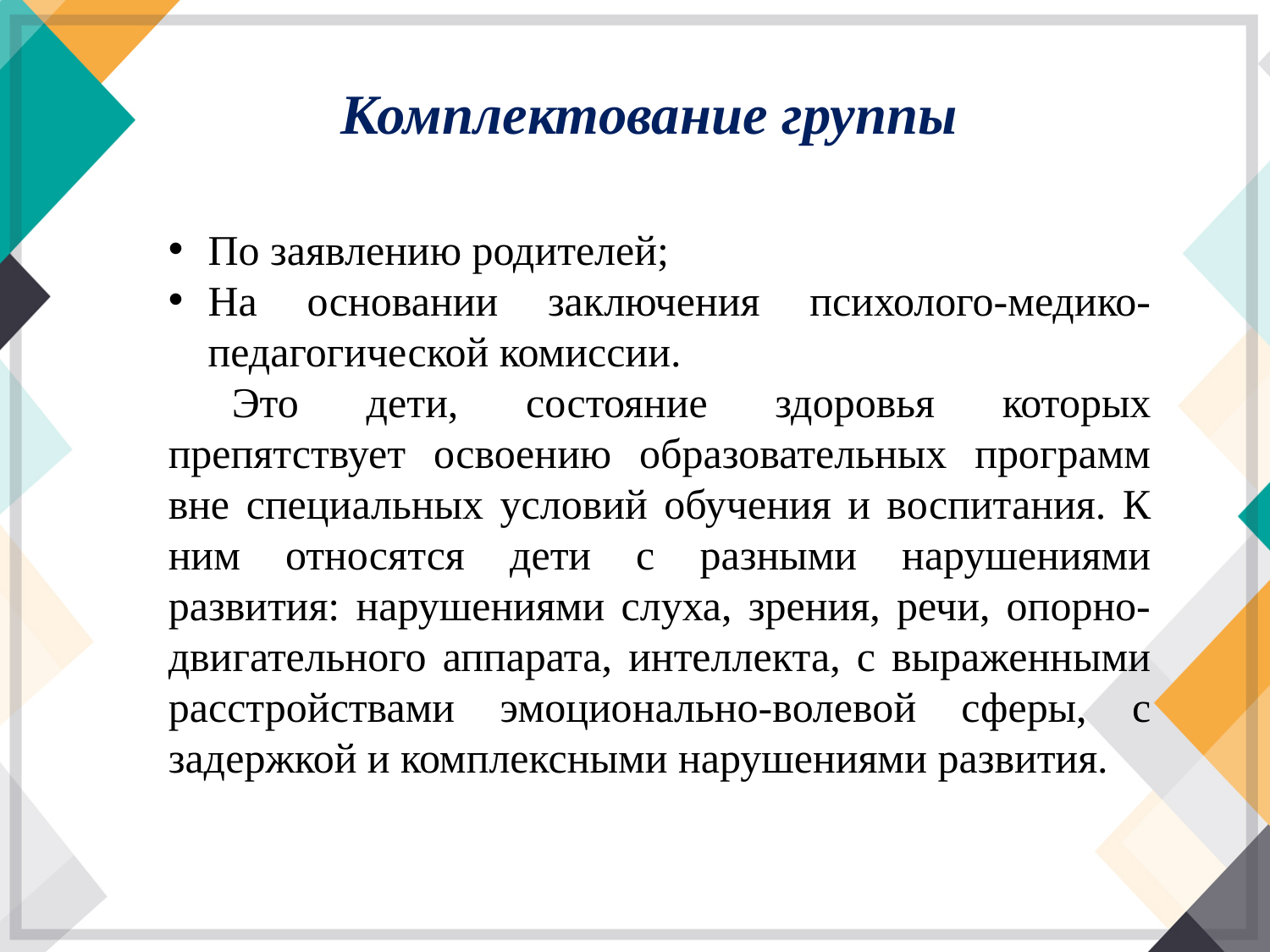

Комплектование группы
По заявлению родителей;
На основании заключения психолого-медико-педагогической комиссии.
Это дети, состояние здоровья которых препятствует освоению образовательных программ вне специальных условий обучения и воспитания. К ним относятся дети с разными нарушениями развития: нарушениями слуха, зрения, речи, опорно-двигательного аппарата, интеллекта, с выраженными расстройствами эмоционально-волевой сферы, с задержкой и комплексными нарушениями развития.